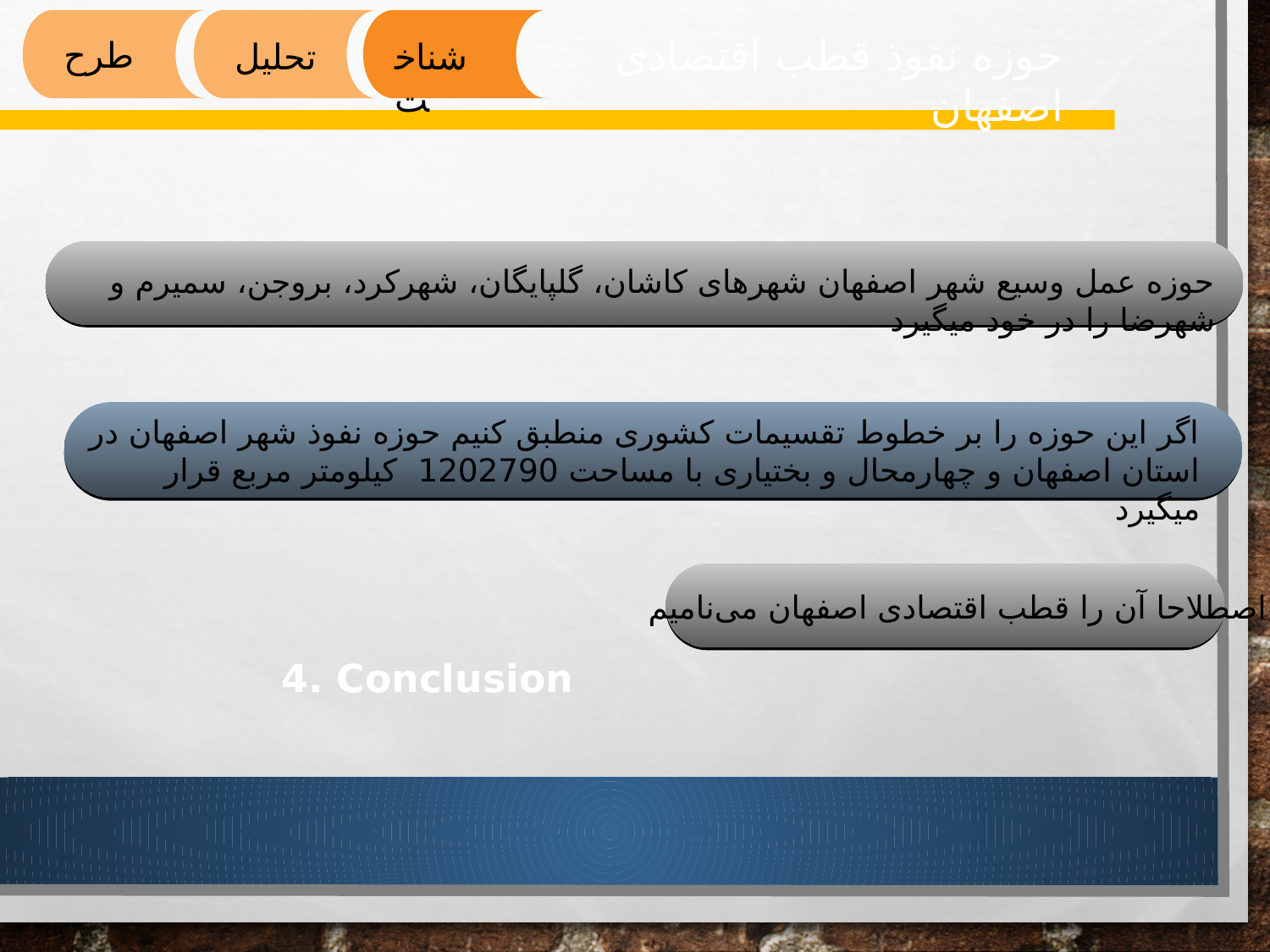

حوزه نفوذ قطب اقتصادی اصفهان
طرح
تحلیل
شناخت

حوزه عمل وسیع شهر اصفهان شهرهای کاشان، گلپایگان، شهرکرد، بروجن، سمیرم و شهرضا را در خود میگیرد

اگر این حوزه را بر خطوط تقسیمات کشوری منطبق کنیم حوزه نفوذ شهر اصفهان در استان اصفهان و چهارمحال و بختیاری با مساحت 1202790  کیلومتر مربع قرار میگیرد

اصطلاحا آن را قطب اقتصادی اصفهان می‌نامیم
4. Conclusion